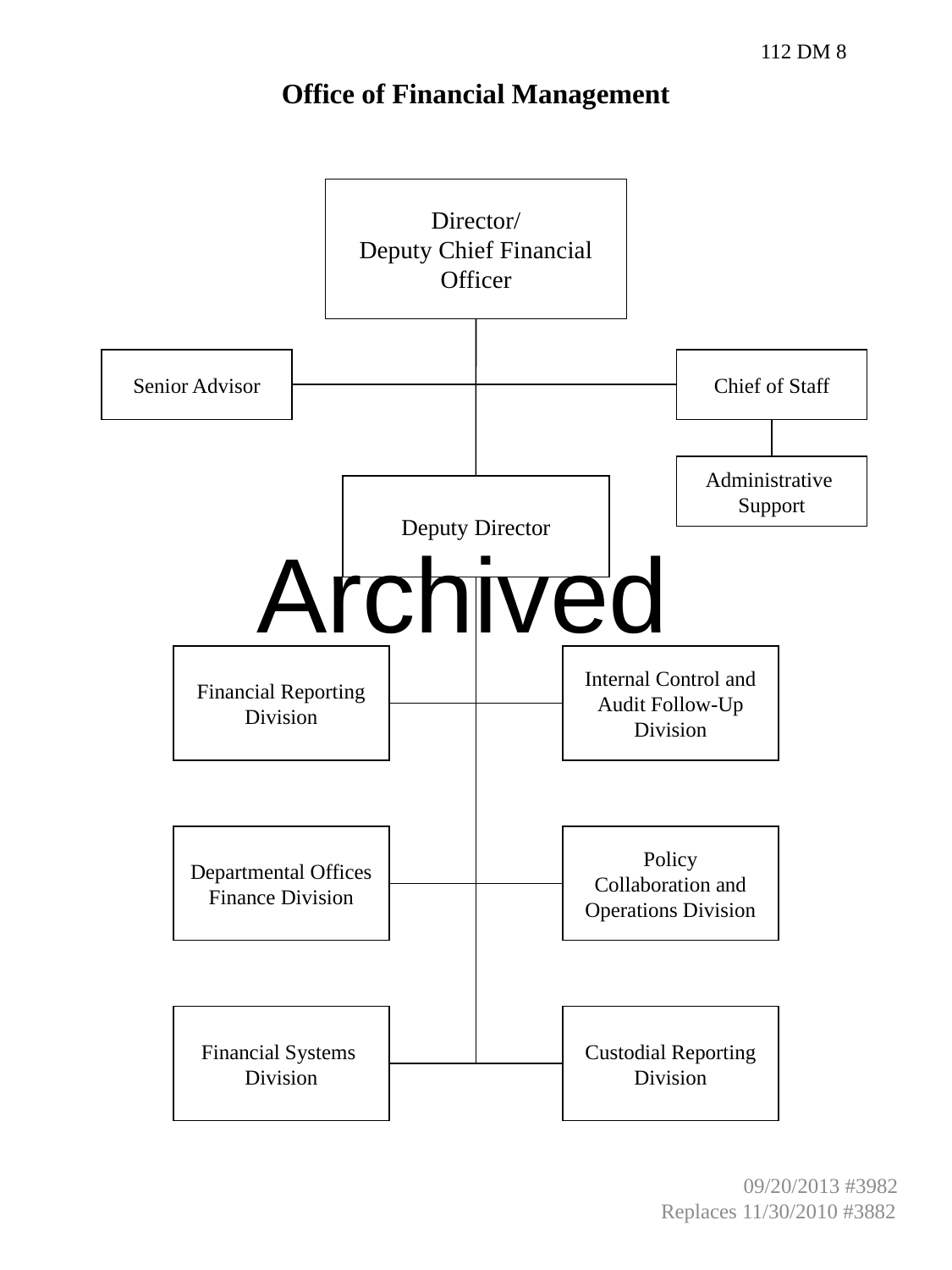

112 DM 8
Office of Financial Management
Director/
Deputy Chief Financial Officer
Senior Advisor
Chief of Staff
Administrative
Support
Deputy Director
Archived
Financial Reporting Division
Internal Control and Audit Follow-Up
Division
Departmental Offices Finance Division
Policy
Collaboration and Operations Division
Financial Systems  Division
Custodial Reporting Division
                09/20/2013 #3982
Replaces 11/30/2010 #3882